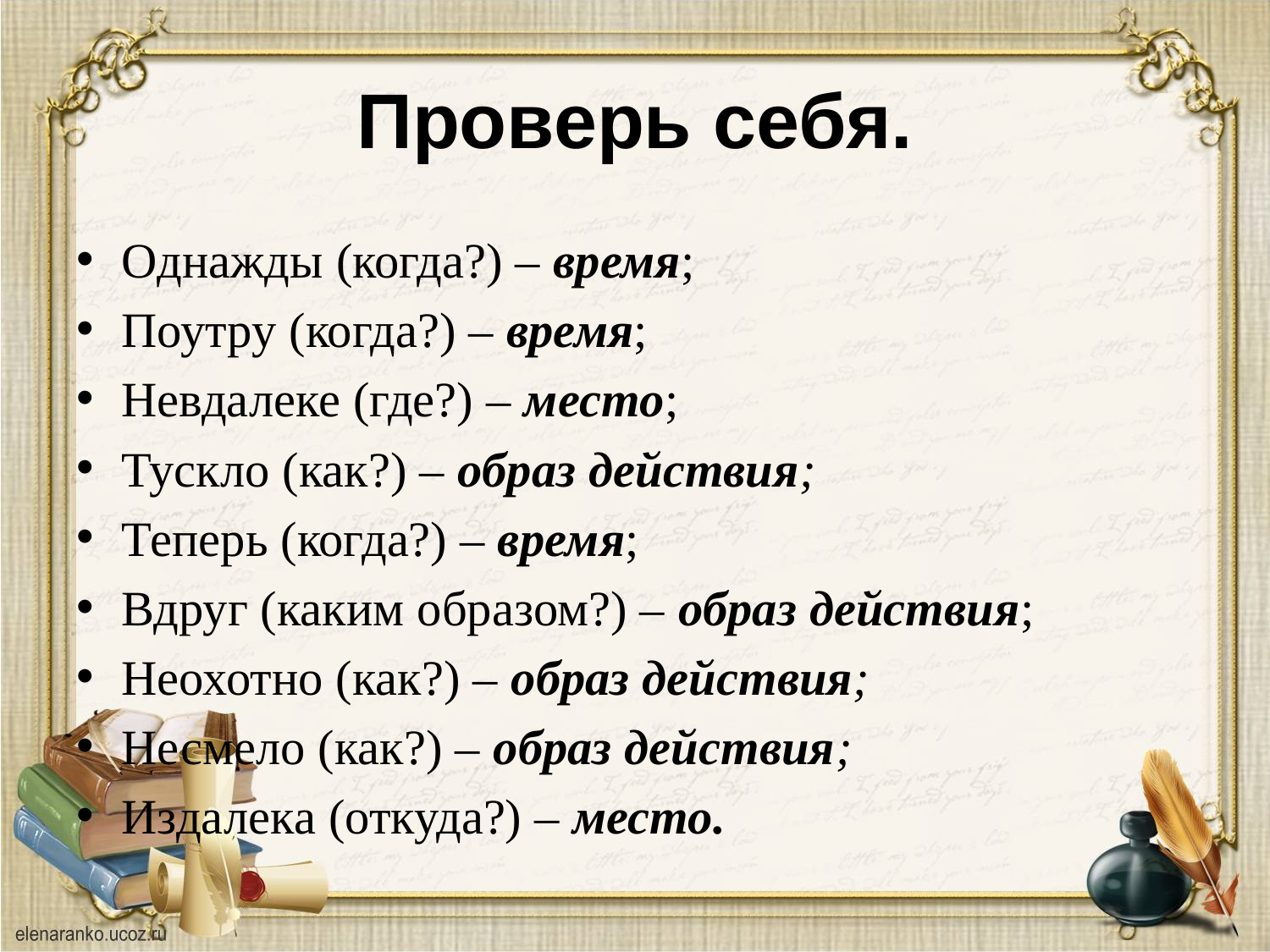

# Проверь себя.
Однажды (когда?) – время;
Поутру (когда?) – время;
Невдалеке (где?) – место;
Тускло (как?) – образ действия;
Теперь (когда?) – время;
Вдруг (каким образом?) – образ действия;
Неохотно (как?) – образ действия;
Несмело (как?) – образ действия;
Издалека (откуда?) – место.